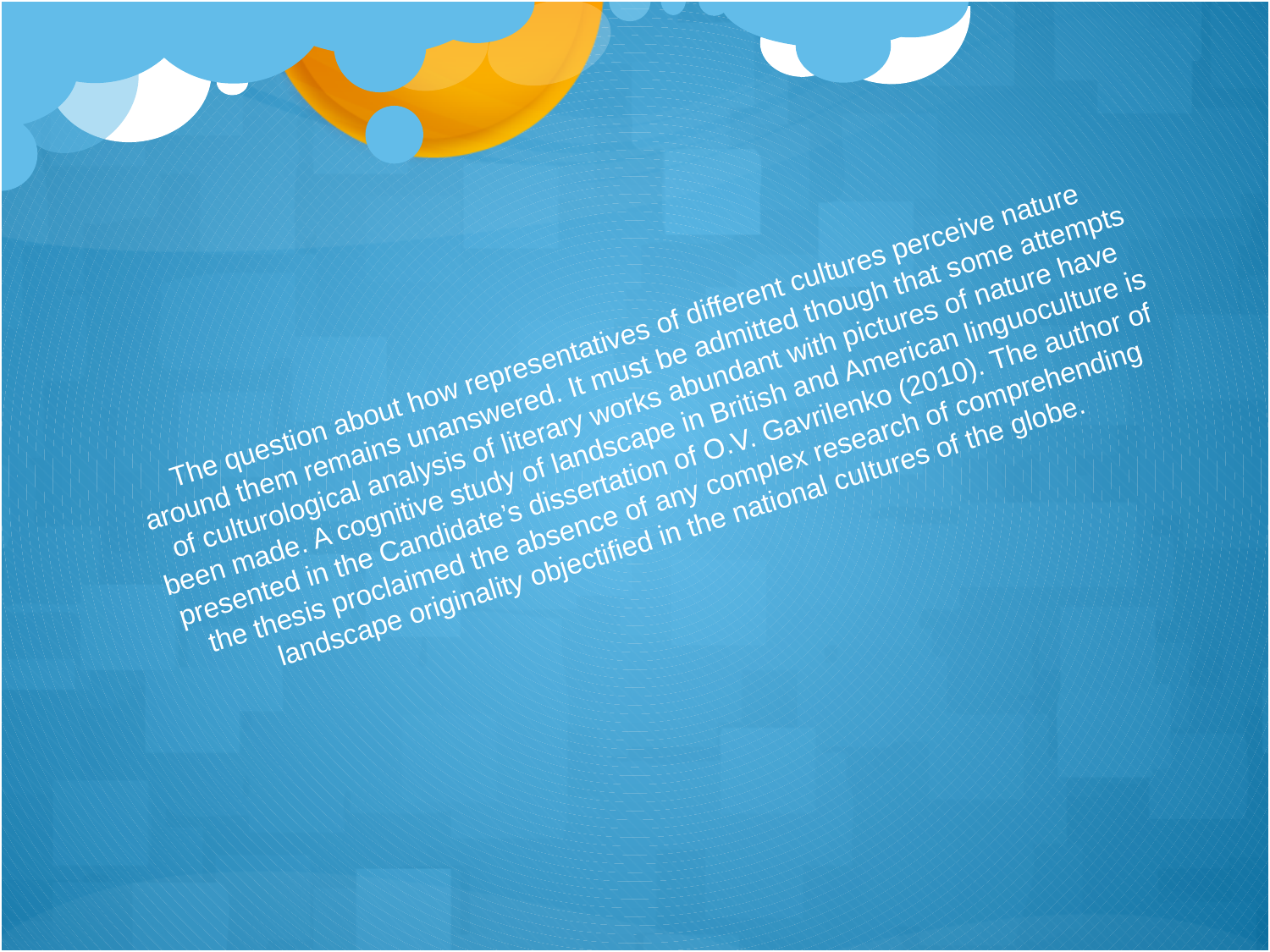

The question about how representatives of different cultures perceive nature around them remains unanswered. It must be admitted though that some attempts of culturological analysis of literary works abundant with pictures of nature have been made. A cognitive study of landscape in British and American linguoculture is presented in the Candidate’s dissertation of O.V. Gavrilenko (2010). The author of the thesis proclaimed the absence of any complex research of comprehending landscape originality objectified in the national cultures of the globe.